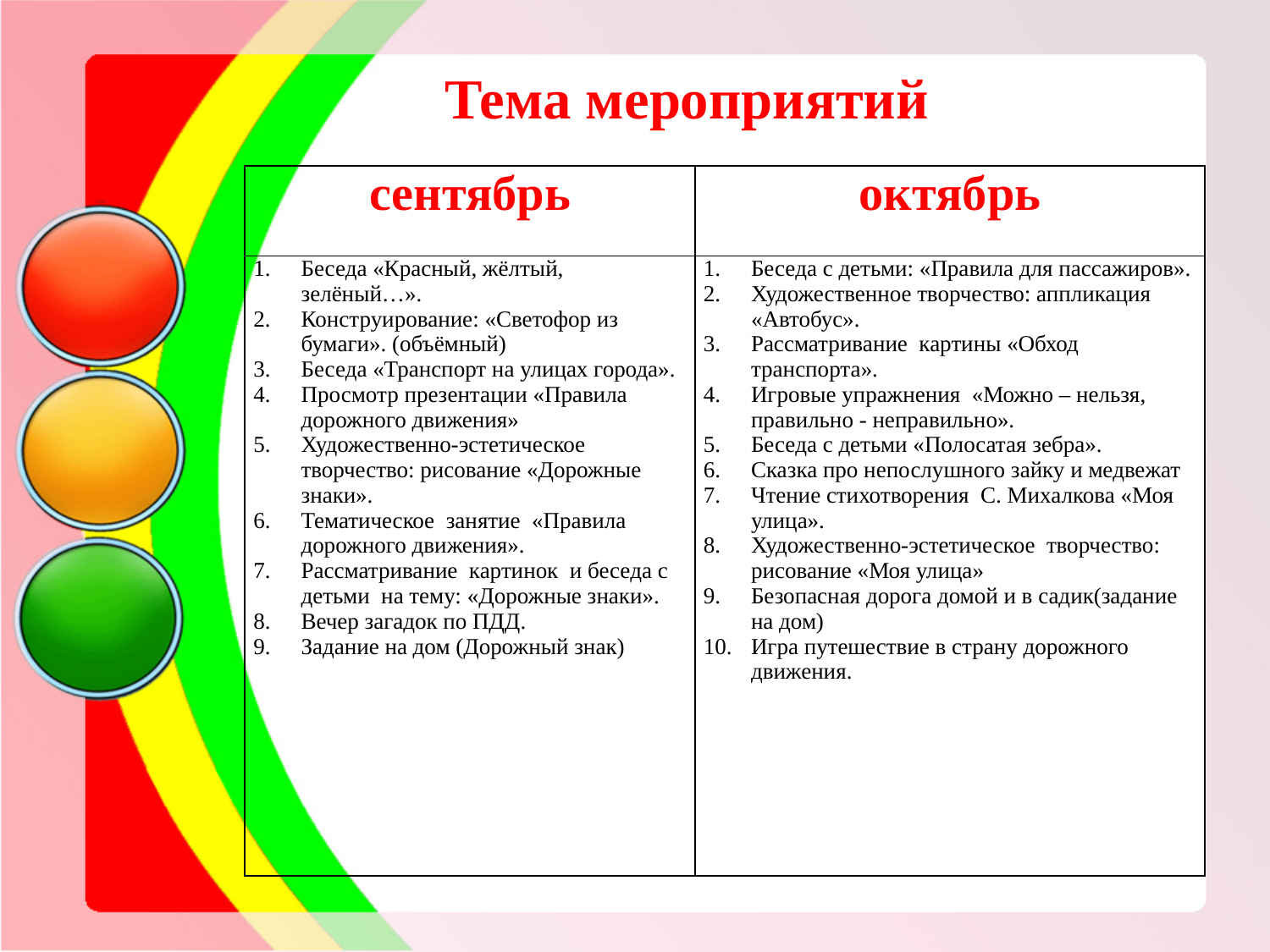

Тема мероприятий

| сентябрь | октябрь |
| --- | --- |
| Беседа «Красный, жёлтый, зелёный…». Конструирование: «Светофор из бумаги». (объёмный) Беседа «Транспорт на улицах города». Просмотр презентации «Правила дорожного движения» Художественно-эстетическое творчество: рисование «Дорожные знаки». Тематическое занятие «Правила дорожного движения». Рассматривание картинок и беседа с детьми на тему: «Дорожные знаки». Вечер загадок по ПДД. Задание на дом (Дорожный знак) | Беседа с детьми: «Правила для пассажиров». Художественное творчество: аппликация «Автобус». Рассматривание картины «Обход транспорта». Игровые упражнения «Можно – нельзя, правильно - неправильно».  Беседа с детьми «Полосатая зебра». Сказка про непослушного зайку и медвежат Чтение стихотворения С. Михалкова «Моя улица». Художественно-эстетическое творчество: рисование «Моя улица» Безопасная дорога домой и в садик(задание на дом) Игра путешествие в страну дорожного движения. |